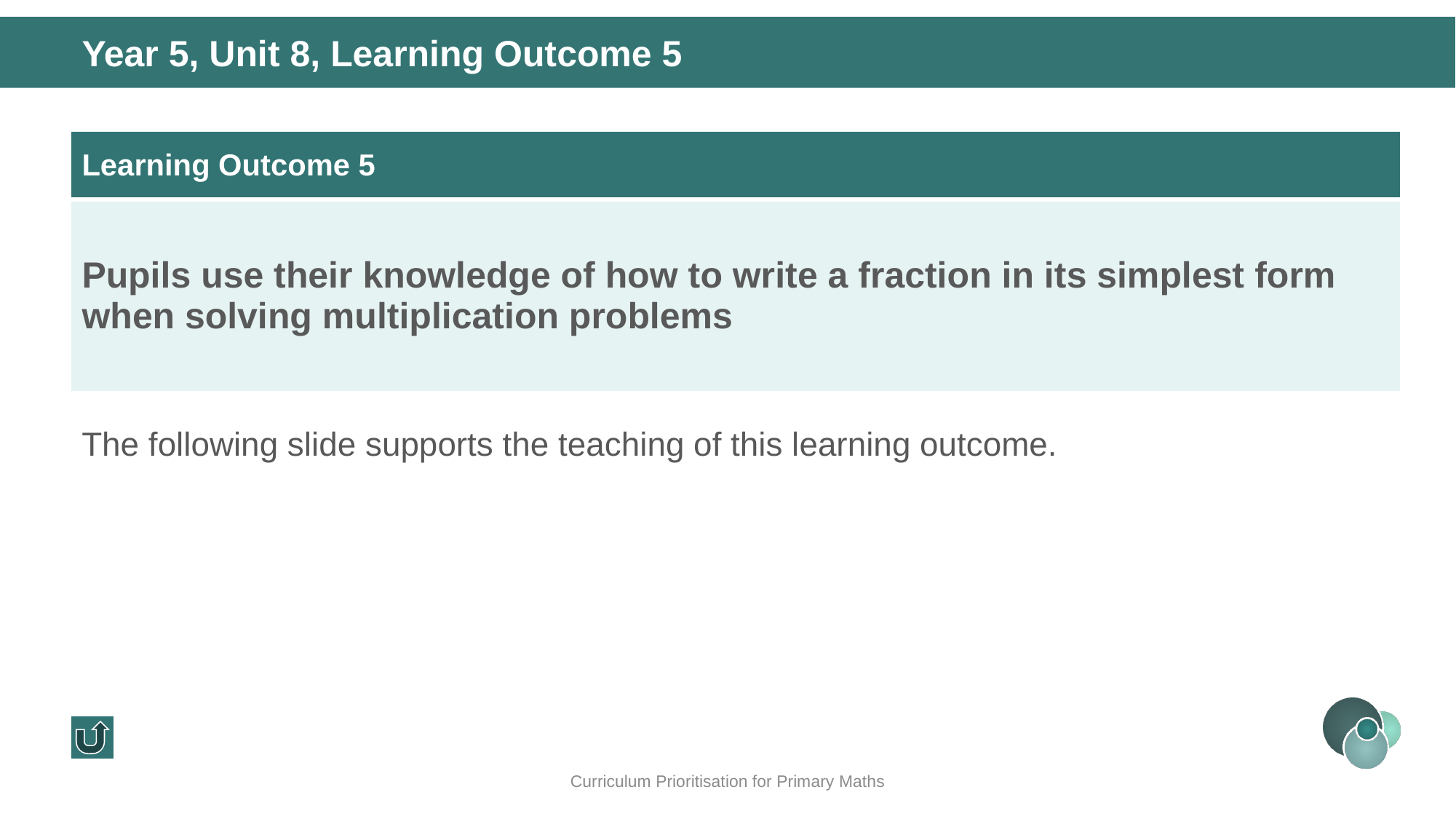

Year 5, Unit 8, Learning Outcome 5
| Learning Outcome 5 |
| --- |
| Pupils use their knowledge of how to write a fraction in its simplest form when solving multiplication problems |
The following slide supports the teaching of this learning outcome.

Curriculum Prioritisation for Primary Maths